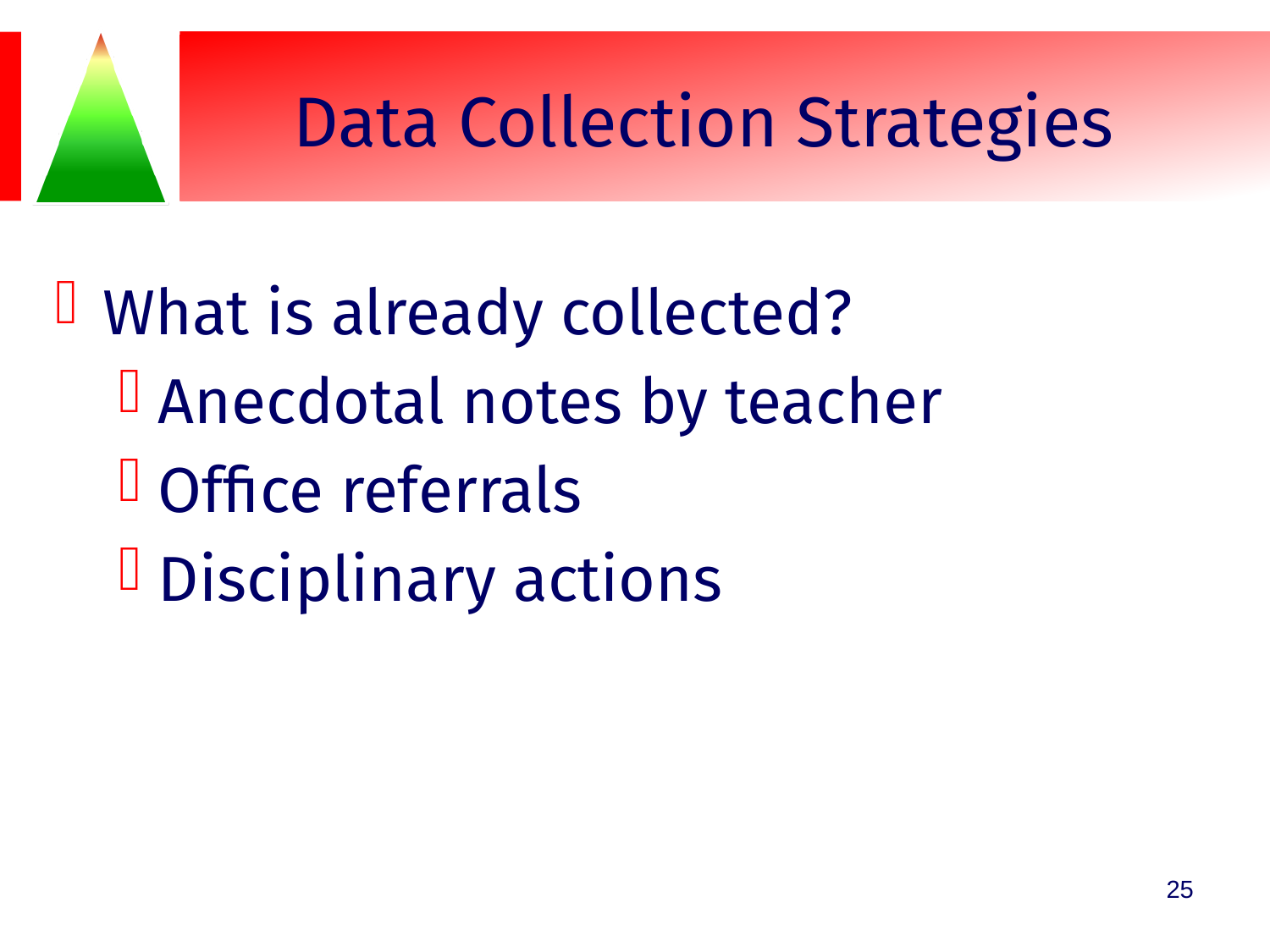

# Data Collection Strategies
What is already collected?
Anecdotal notes by teacher
Office referrals
Disciplinary actions
25